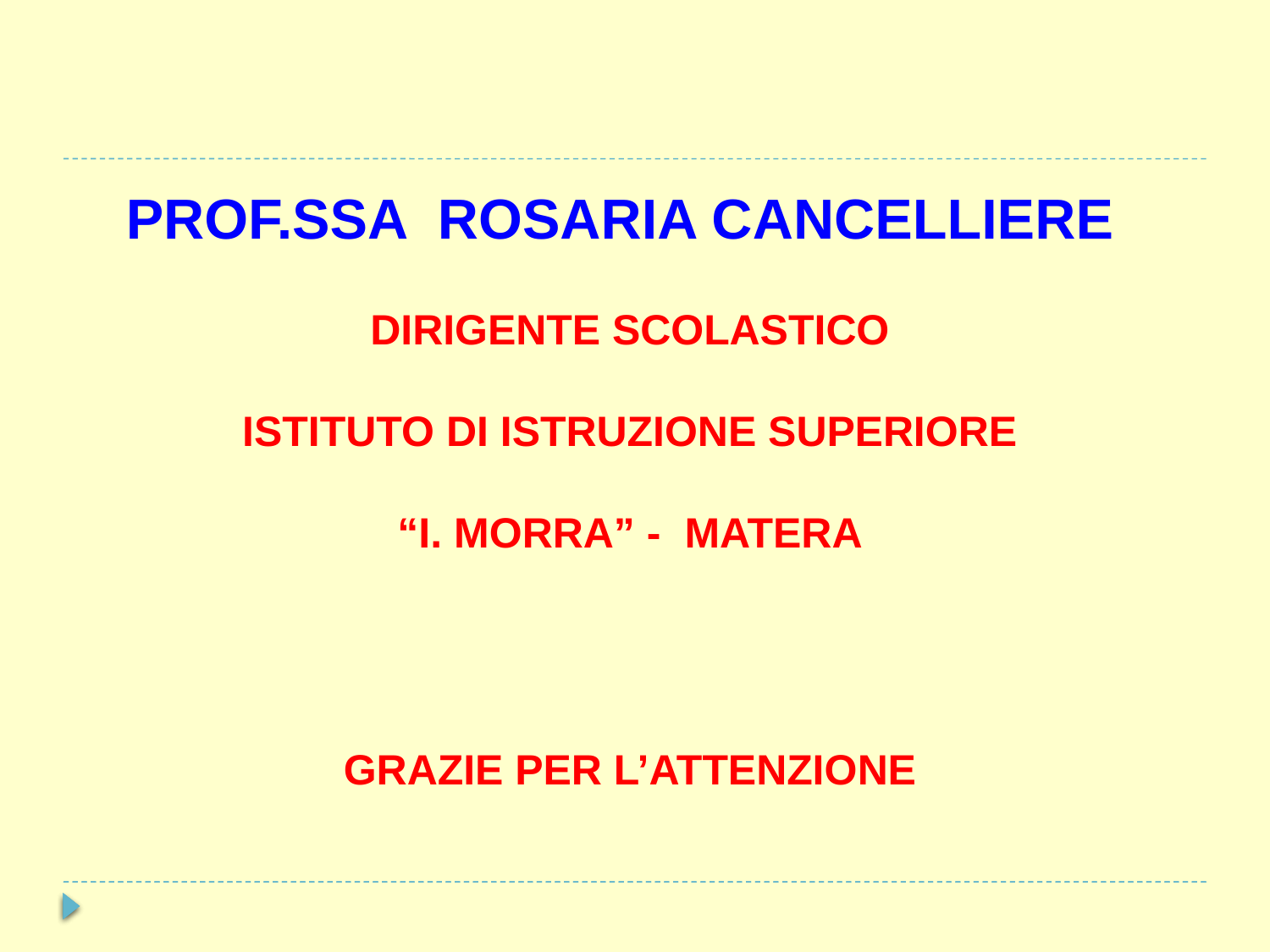

PROF.SSA  ROSARIA CANCELLIERE
DIRIGENTE SCOLASTICO

ISTITUTO DI ISTRUZIONE SUPERIORE

“I. MORRA” -  MATERA

GRAZIE PER L’ATTENZIONE